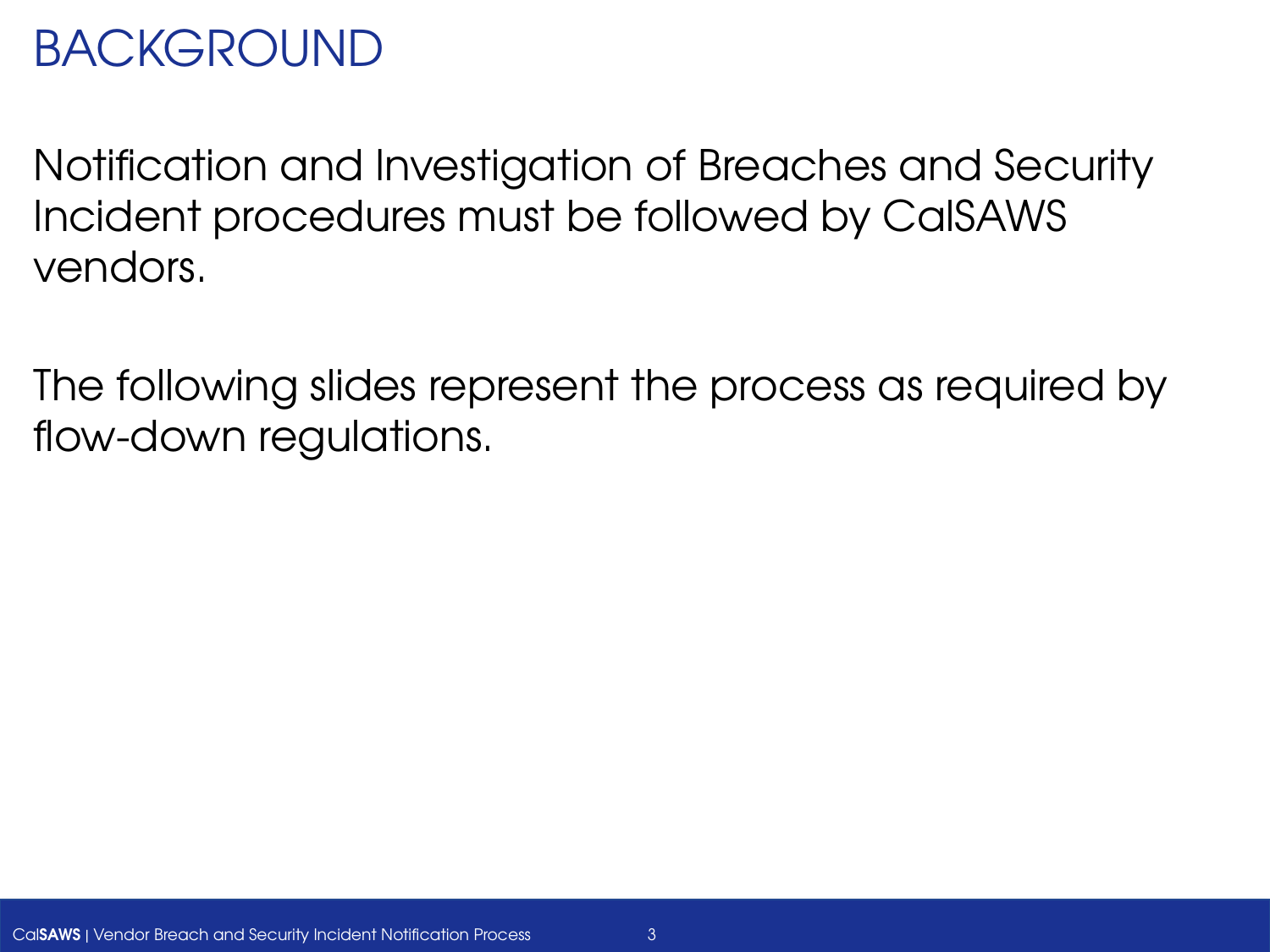

# BACKGROUND
Notification and Investigation of Breaches and Security Incident procedures must be followed by CalSAWS vendors.

The following slides represent the process as required by flow-down regulations.